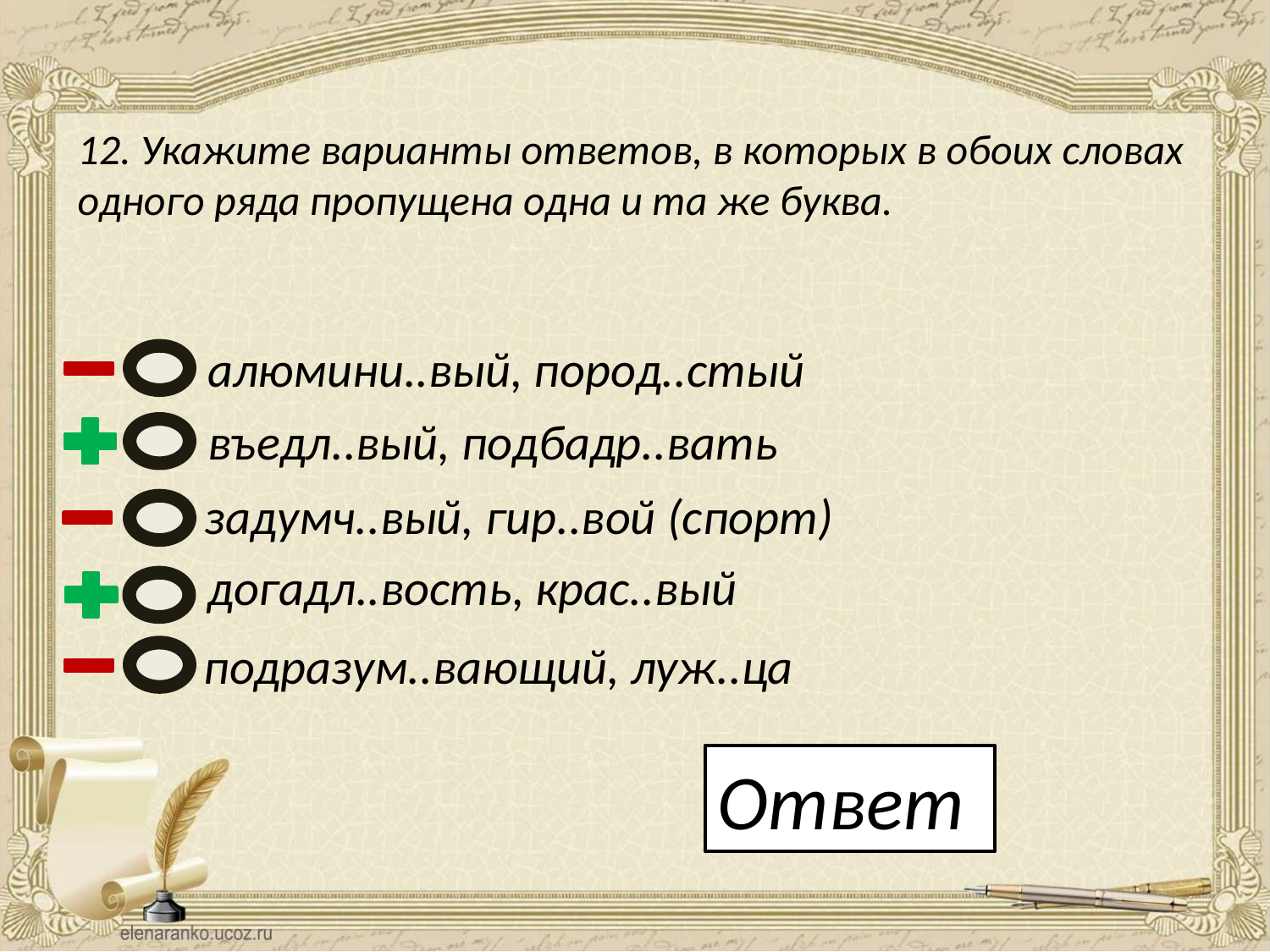

12. Укажите варианты ответов, в которых в обоих словах одного ряда пропущена одна и та же буква.
алюмини..вый, пород..стый

въедл..вый, подбадр..вать

задумч..вый, гир..вой (спорт)

догадл..вость, крас..вый

подразум..вающий, луж..ца

Ответ